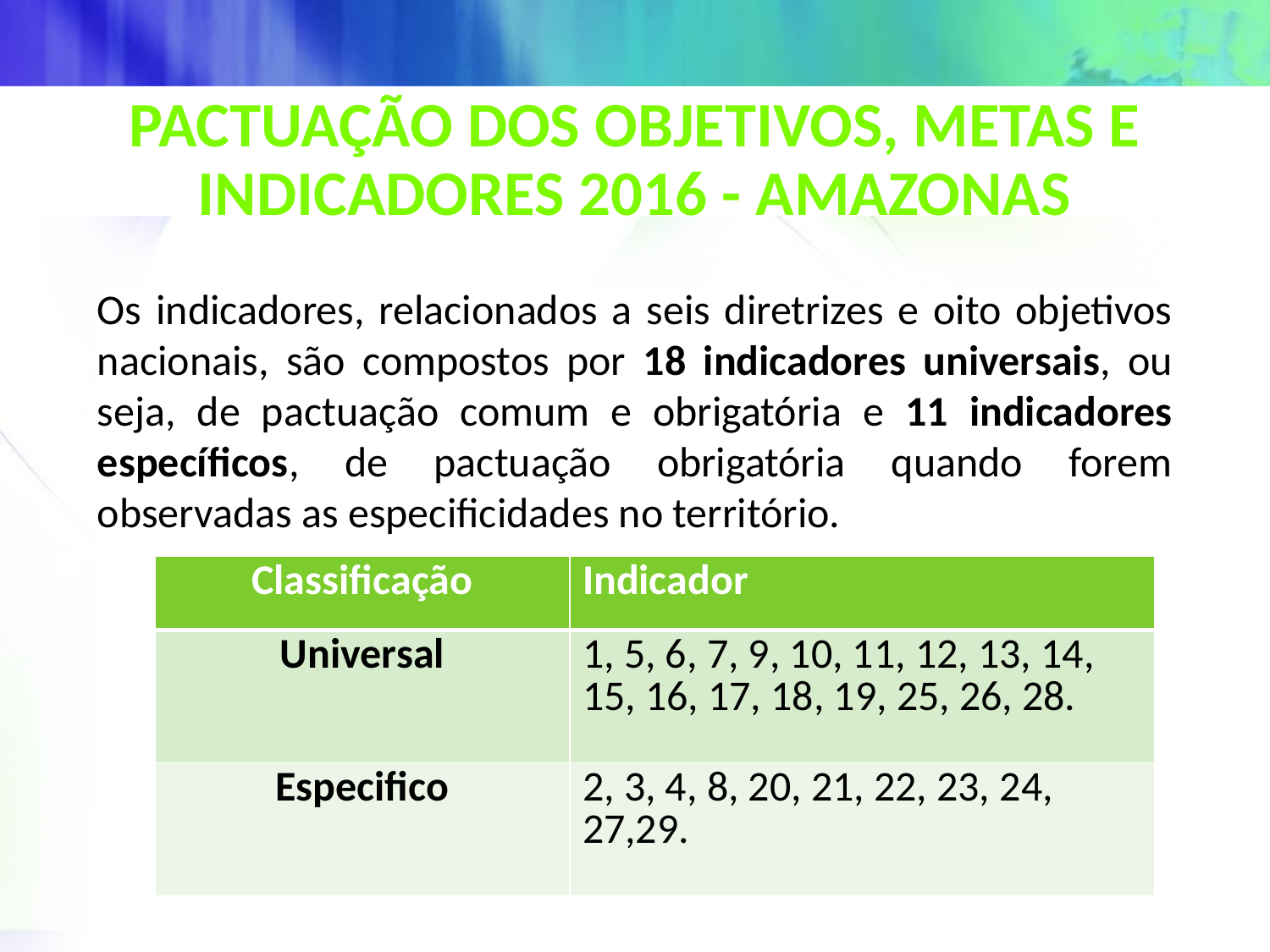

Pactuação dos Objetivos, Metas e Indicadores 2016 - amazonas
Os indicadores, relacionados a seis diretrizes e oito objetivos nacionais, são compostos por 18 indicadores universais, ou seja, de pactuação comum e obrigatória e 11 indicadores específicos, de pactuação obrigatória quando forem observadas as especificidades no território.
| Classificação | Indicador |
| --- | --- |
| Universal | 1, 5, 6, 7, 9, 10, 11, 12, 13, 14, 15, 16, 17, 18, 19, 25, 26, 28. |
| Especifico | 2, 3, 4, 8, 20, 21, 22, 23, 24, 27,29. |